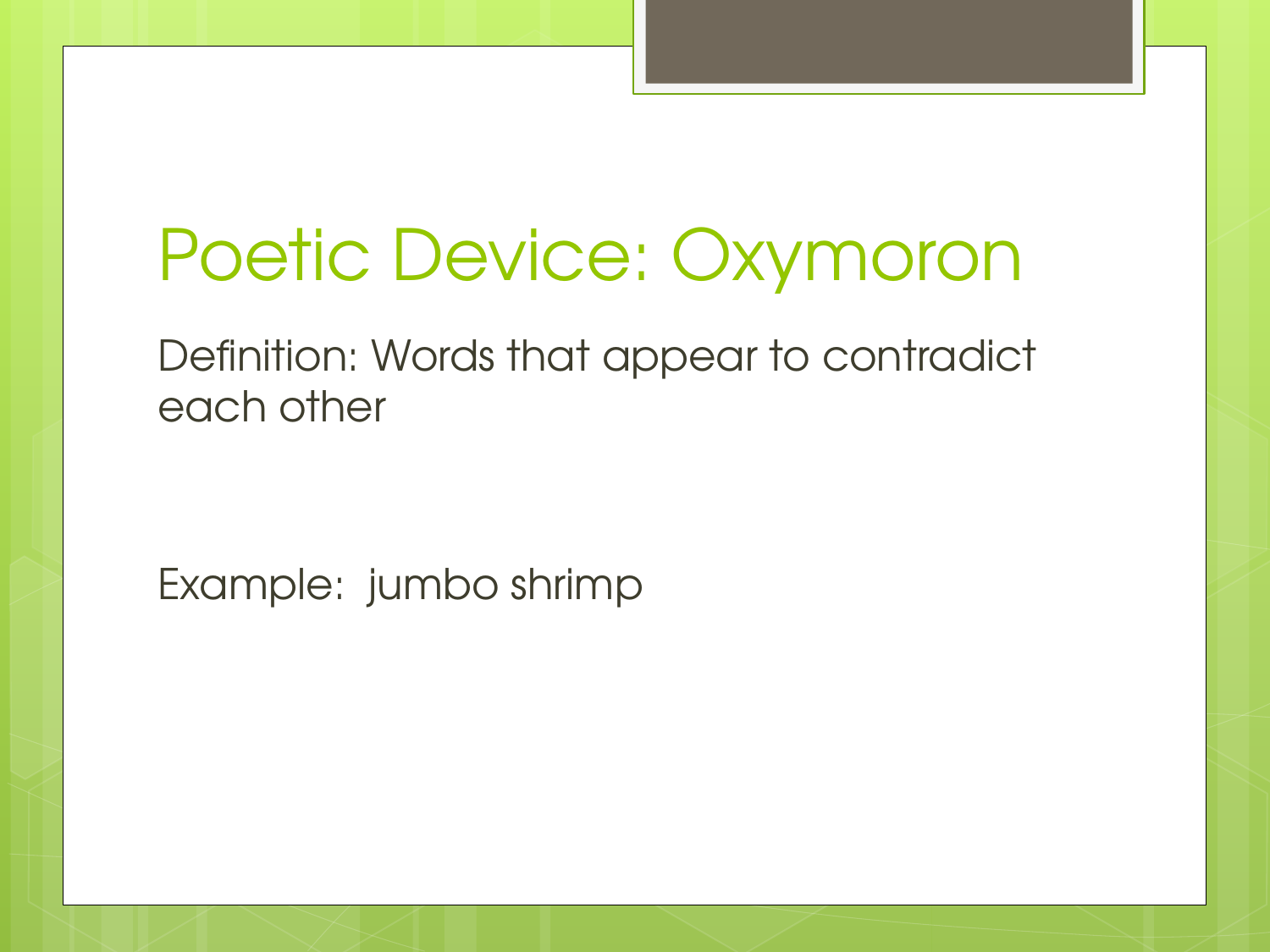

# Poetic Device: Oxymoron
Definition: Words that appear to contradict each other

Example:  jumbo shrimp